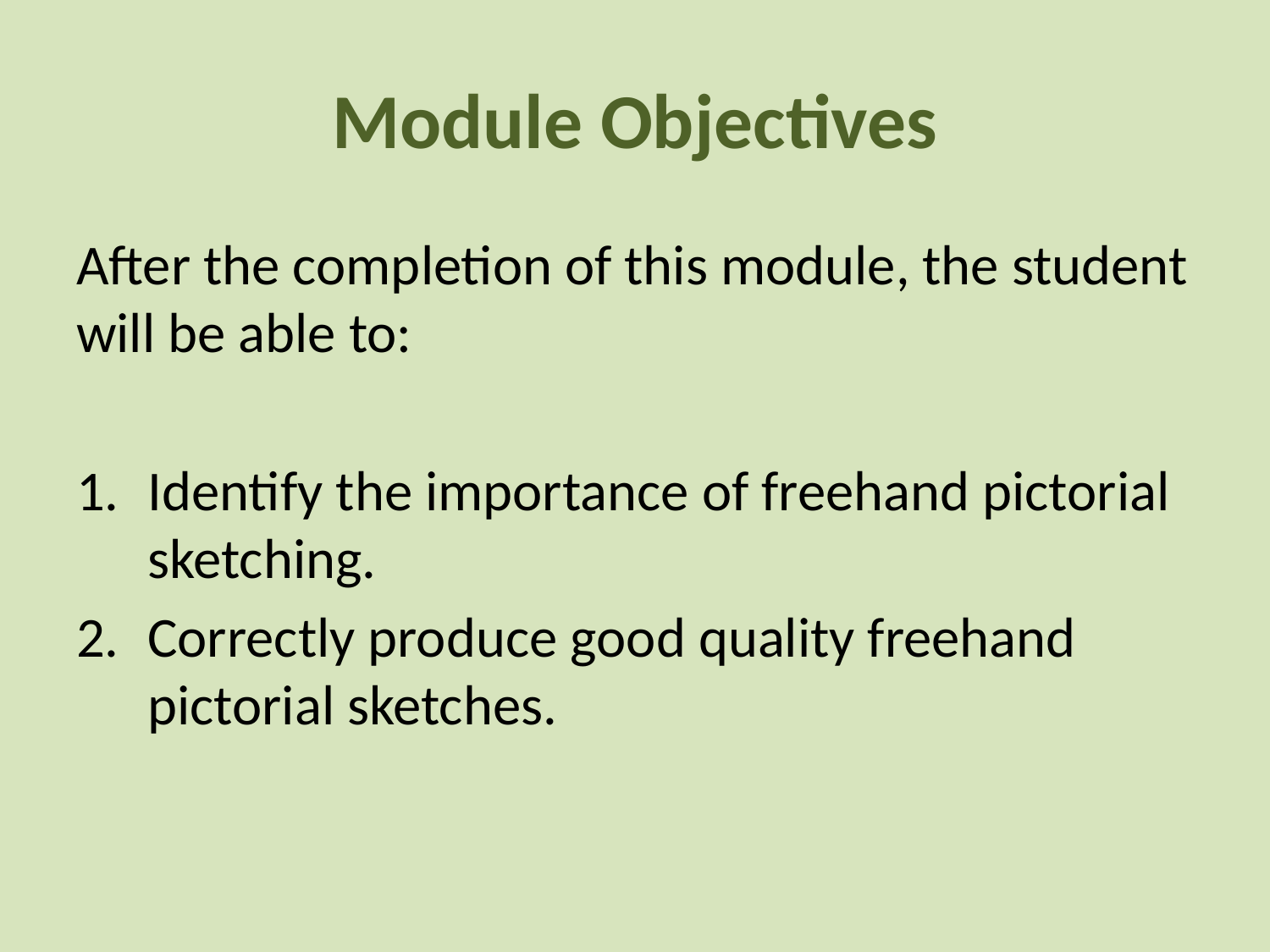

# Module Objectives
After the completion of this module, the student will be able to:

Identify the importance of freehand pictorial sketching.
Correctly produce good quality freehand pictorial sketches.